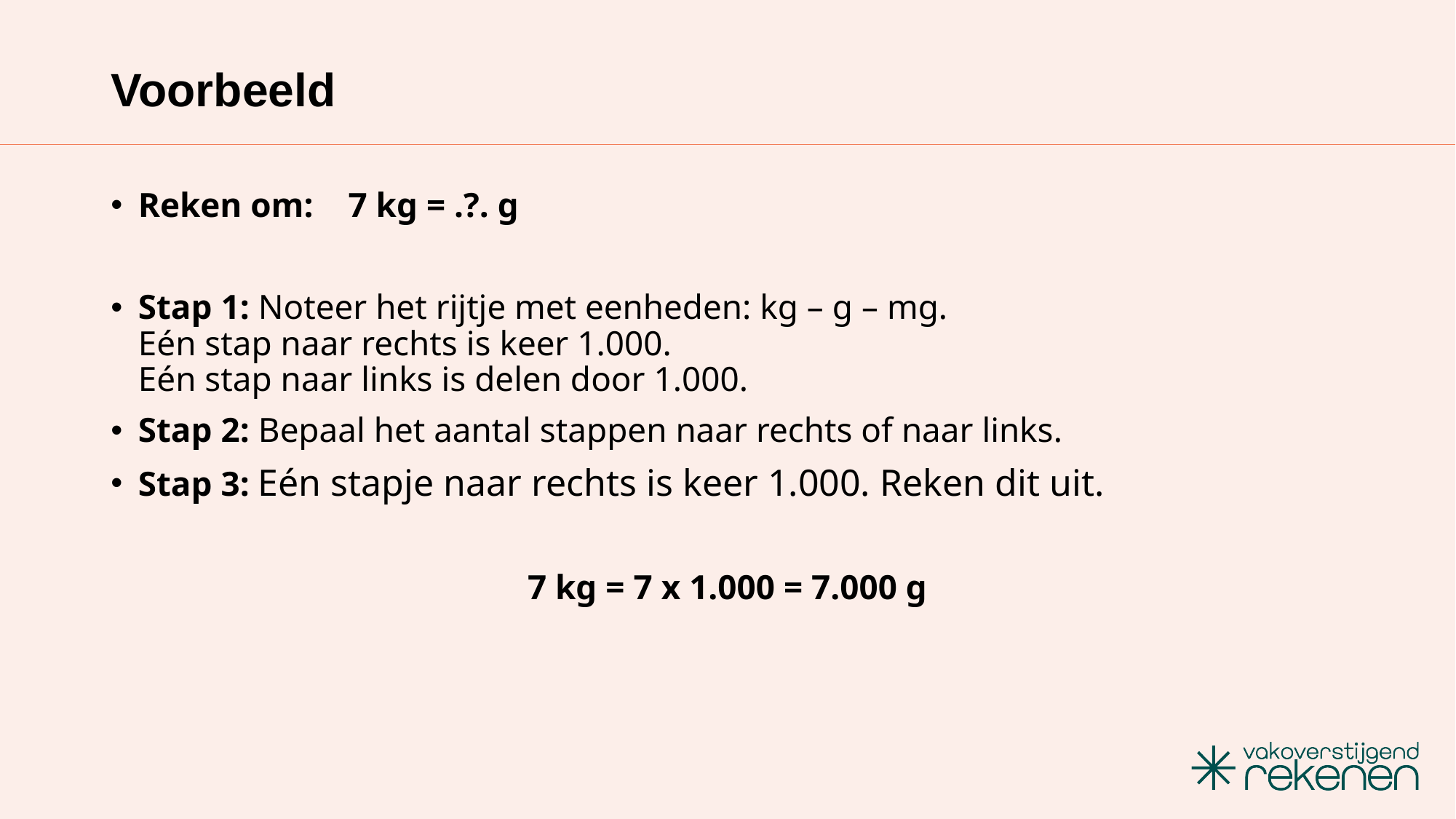

# Voorbeeld
Reken om:    7 kg = .?. g

Stap 1: Noteer het rijtje met eenheden: kg – g – mg.
Eén stap naar rechts is keer 1.000.
Eén stap naar links is delen door 1.000.
Stap 2: Bepaal het aantal stappen naar rechts of naar links.
Stap 3: Eén stapje naar rechts is keer 1.000. Reken dit uit.

7 kg = 7 x 1.000 = 7.000 g